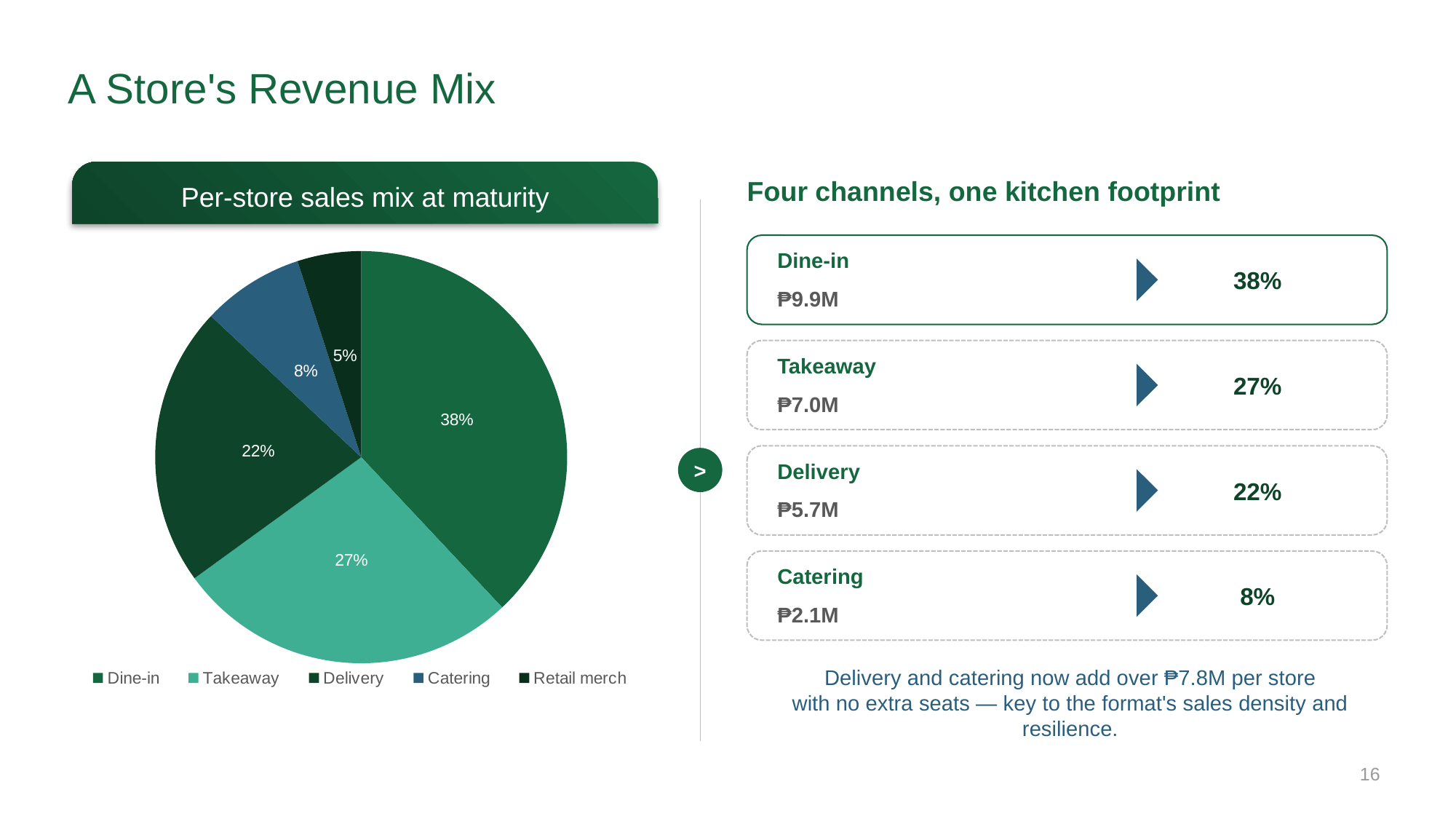

# A Store's Revenue Mix
Per-store sales mix at maturity
Four channels, one kitchen footprint
>

Dine-in

### Chart

| Category | Revenue mix (%) |
|---|---|
| Dine-in | 38.0 |
| Takeaway | 27.0 |
| Delivery | 22.0 |
| Catering | 8.0 |
| Retail merch | 5.0 |
38%

₱9.9M

Takeaway
27%

₱7.0M

Delivery
22%

₱5.7M

Catering
8%

₱2.1M
Delivery and catering now add over ₱7.8M per store
with no extra seats — key to the format's sales density and resilience.
16